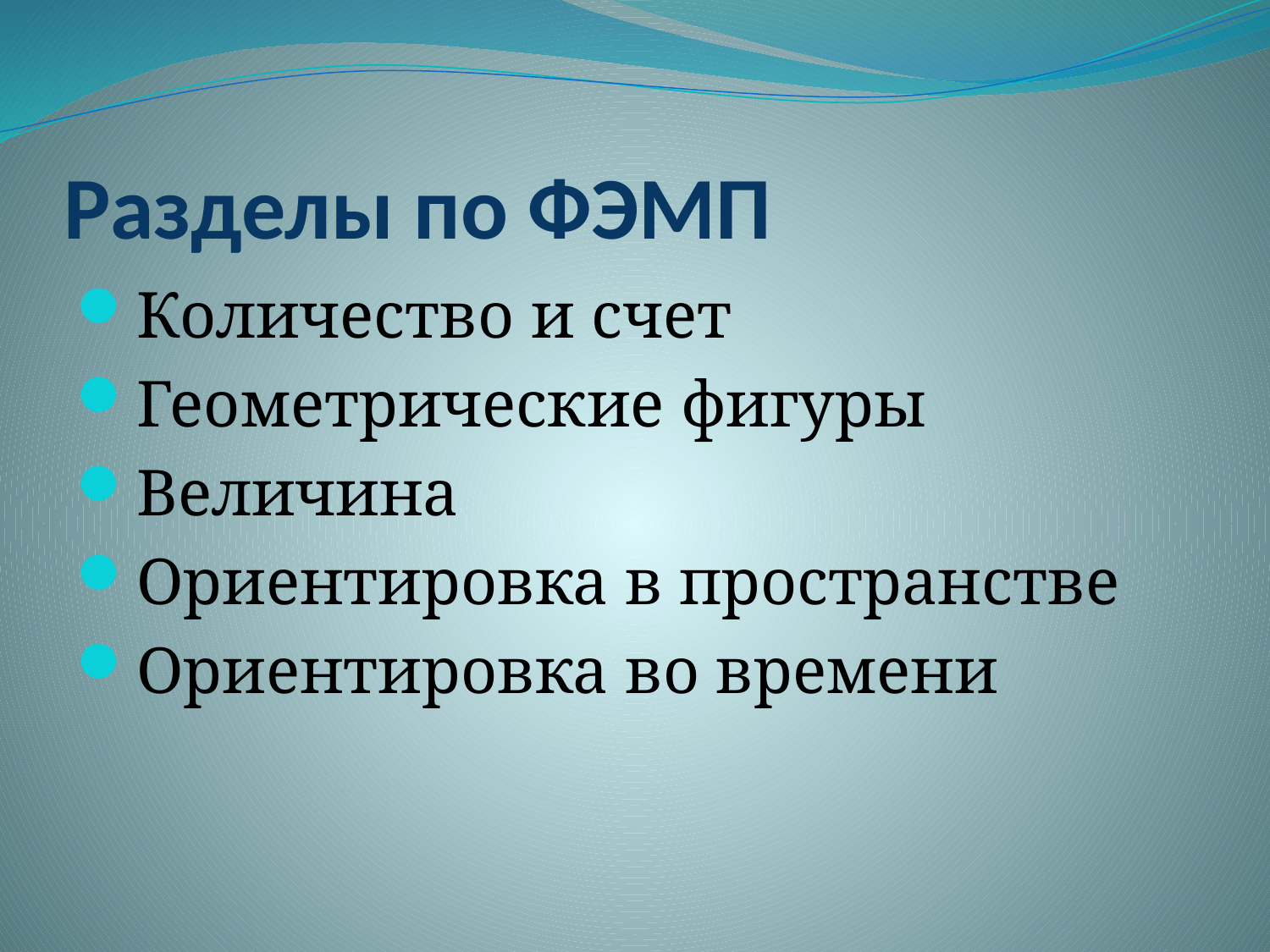

# Разделы по ФЭМП
Количество и счет
Геометрические фигуры
Величина
Ориентировка в пространстве
Ориентировка во времени